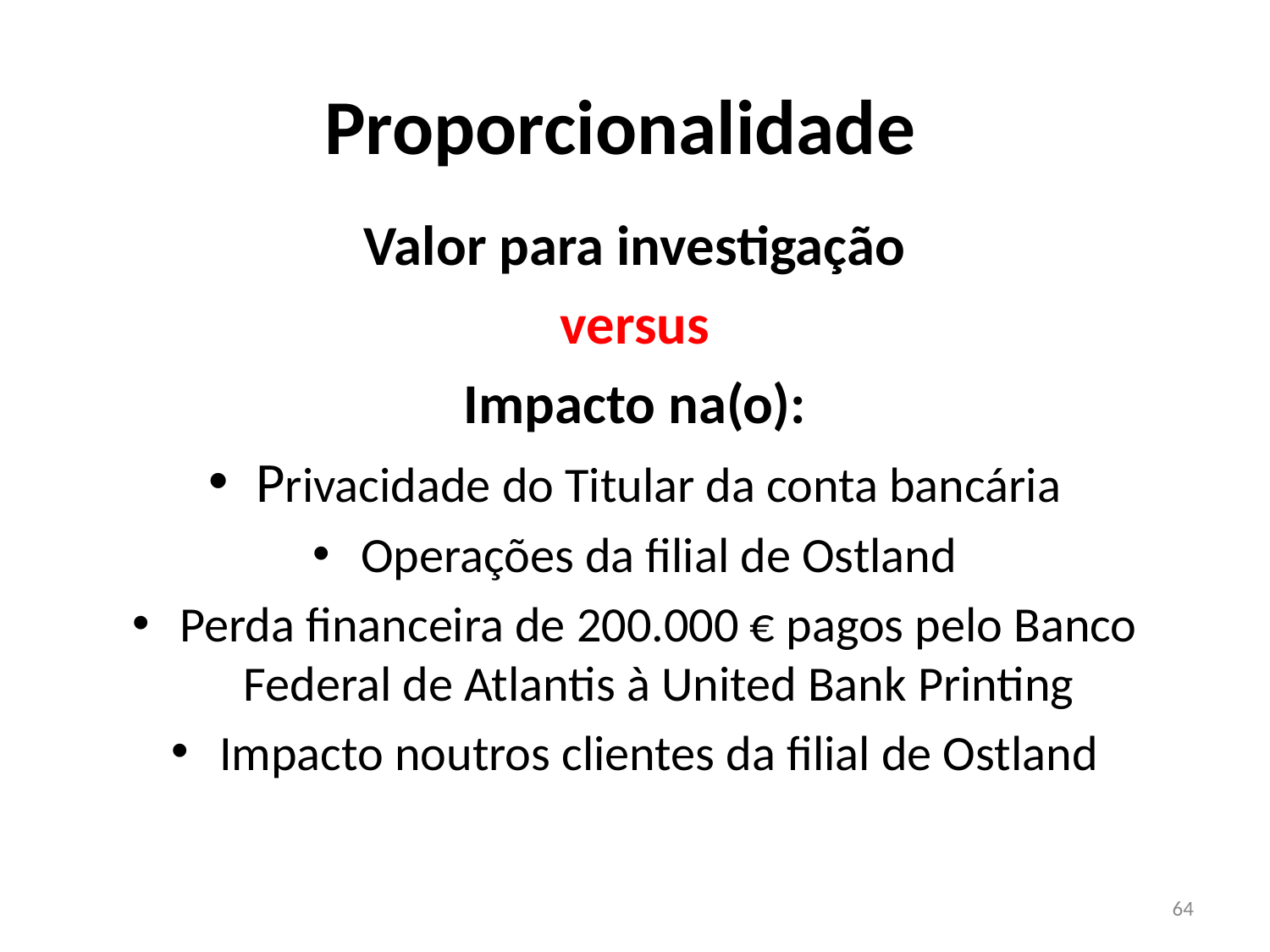

# Proporcionalidade

Valor para investigação
versus
Impacto na(o):
Privacidade do Titular da conta bancária
Operações da filial de Ostland
Perda financeira de 200.000 € pagos pelo Banco Federal de Atlantis à United Bank Printing
Impacto noutros clientes da filial de Ostland
64